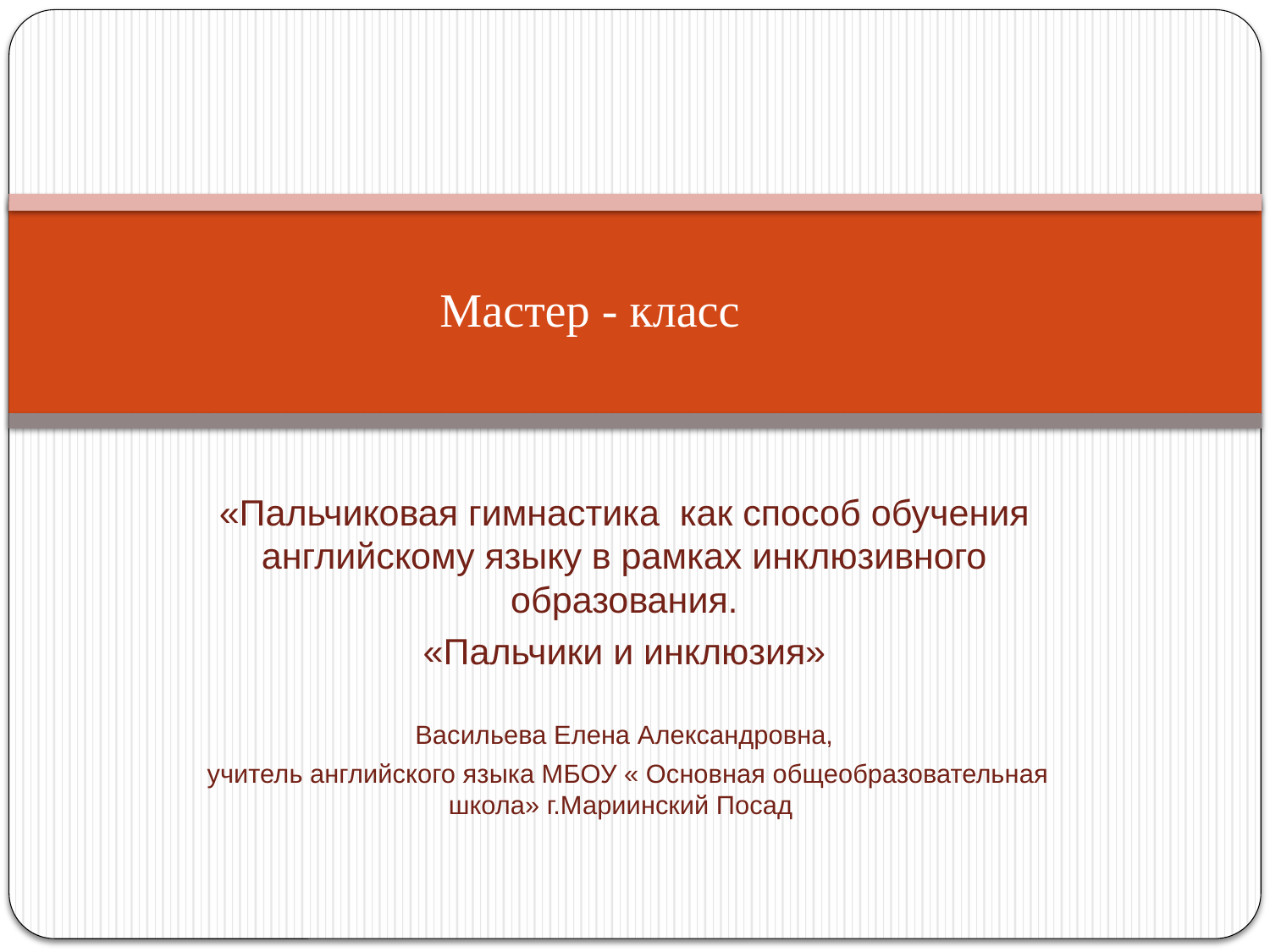

# Мастер - класс

«Пальчиковая гимнастика  как способ обучения английскому языку в рамках инклюзивного образования.
«Пальчики и инклюзия»

Васильева Елена Александровна,
 учитель английского языка МБОУ « Основная общеобразовательная школа» г.Мариинский Посад